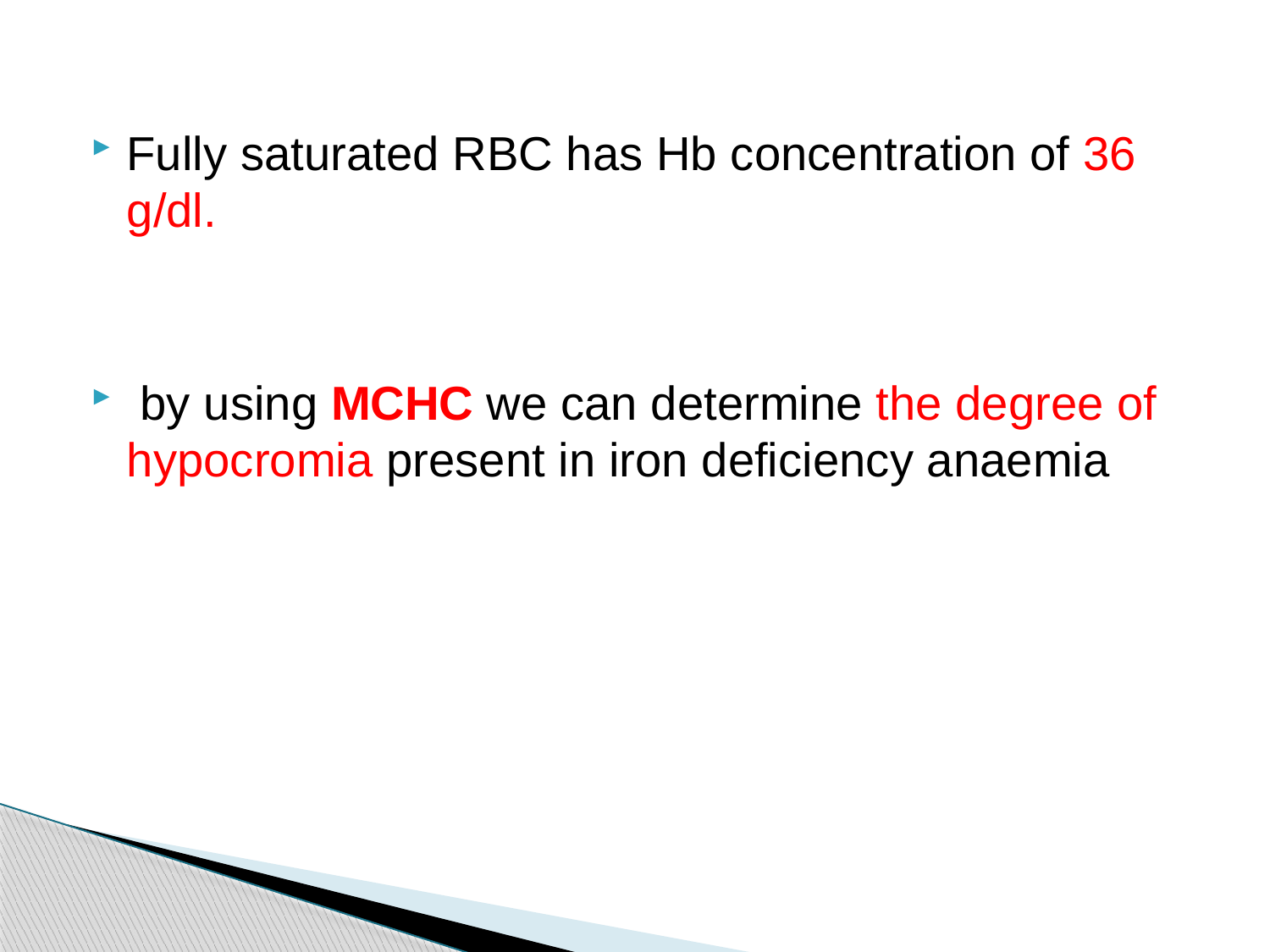

Fully saturated RBC has Hb concentration of 36 g/dl.

 by using MCHC we can determine the degree of hypocromia present in iron deficiency anaemia